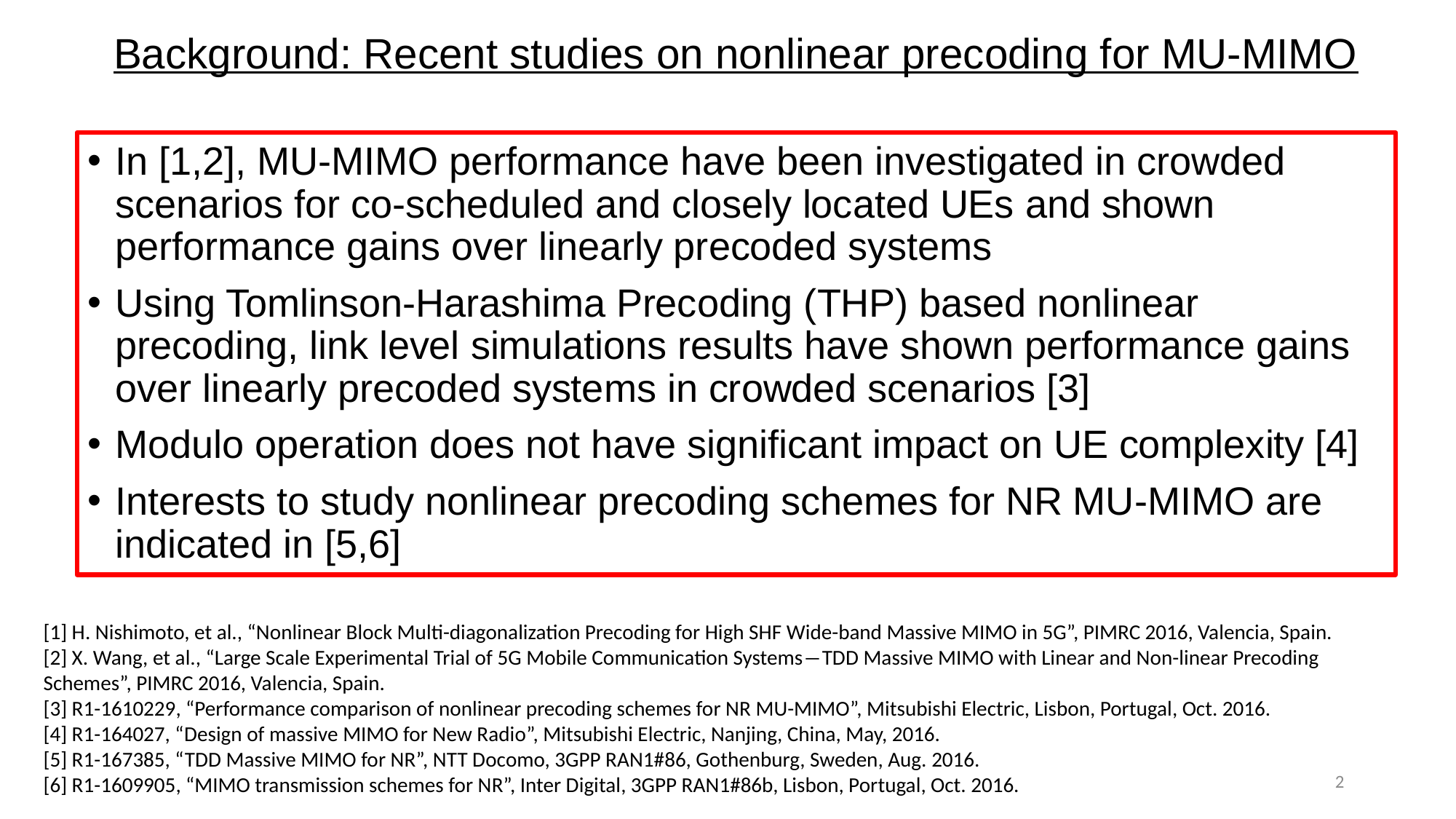

# Background: Recent studies on nonlinear precoding for MU-MIMO
In [1,2], MU-MIMO performance have been investigated in crowded scenarios for co-scheduled and closely located UEs and shown performance gains over linearly precoded systems
Using Tomlinson-Harashima Precoding (THP) based nonlinear precoding, link level simulations results have shown performance gains over linearly precoded systems in crowded scenarios [3]
Modulo operation does not have significant impact on UE complexity [4]
Interests to study nonlinear precoding schemes for NR MU-MIMO are indicated in [5,6]
[1] H. Nishimoto, et al., “Nonlinear Block Multi-diagonalization Precoding for High SHF Wide-band Massive MIMO in 5G”, PIMRC 2016, Valencia, Spain.
[2] X. Wang, et al., “Large Scale Experimental Trial of 5G Mobile Communication Systems―TDD Massive MIMO with Linear and Non-linear Precoding Schemes”, PIMRC 2016, Valencia, Spain.
[3] R1-1610229, “Performance comparison of nonlinear precoding schemes for NR MU-MIMO”, Mitsubishi Electric, Lisbon, Portugal, Oct. 2016.
[4] R1-164027, “Design of massive MIMO for New Radio”, Mitsubishi Electric, Nanjing, China, May, 2016.
[5] R1-167385, “TDD Massive MIMO for NR”, NTT Docomo, 3GPP RAN1#86, Gothenburg, Sweden, Aug. 2016.
[6] R1-1609905, “MIMO transmission schemes for NR”, Inter Digital, 3GPP RAN1#86b, Lisbon, Portugal, Oct. 2016.
2